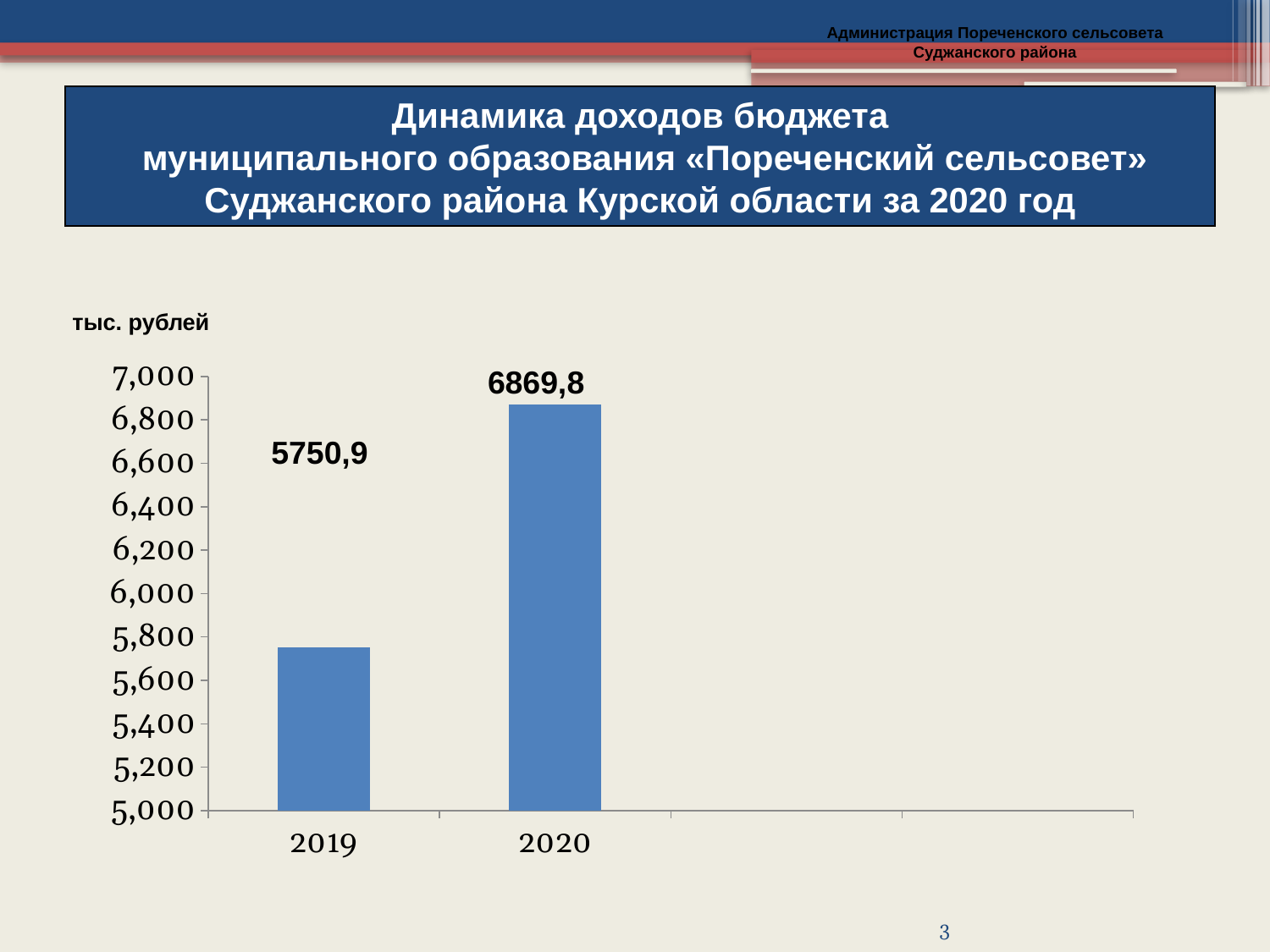

Администрация Пореченского сельсовета Суджанского района
Динамика доходов бюджета
 муниципального образования «Пореченский сельсовет»
Суджанского района Курской области за 2020 год
тыс. рублей

### Chart

| Category | Бюджет Боковского сельского поселения |  |
|---|---|---|
| 2019 | 5750.9 | None |
| 2020 | 6869.8 | None |
|  | None | None |
|  | None | None |
6869,8
5750,9
3